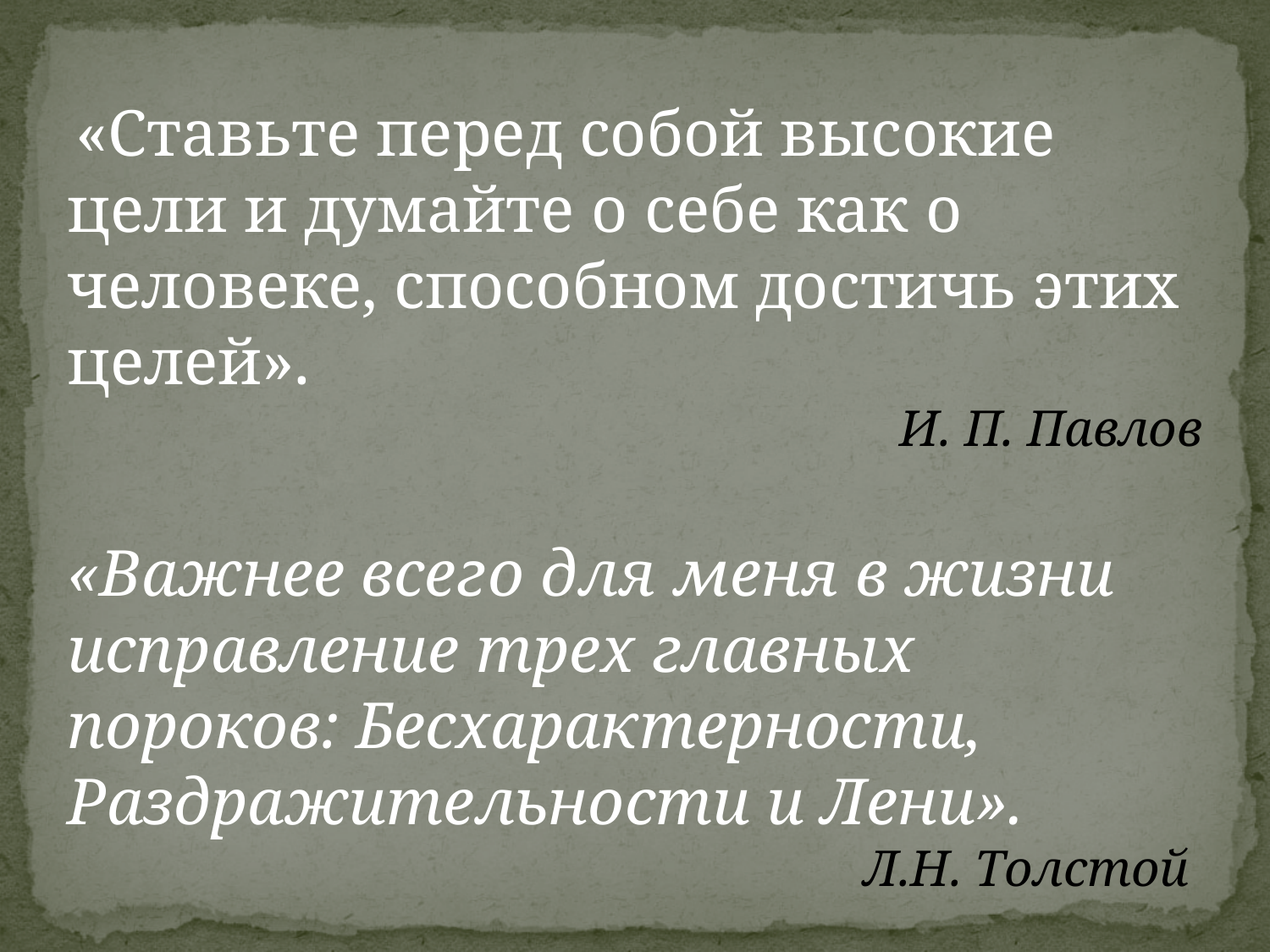

«Ставьте перед собой высокие цели и думайте о себе как о человеке, способном достичь этих целей».
 И. П. Павлов

«Важнее всего для меня в жизни исправление трех главных пороков: Бесхарактерности, Раздражительности и Лени».
Л.Н. Толстой